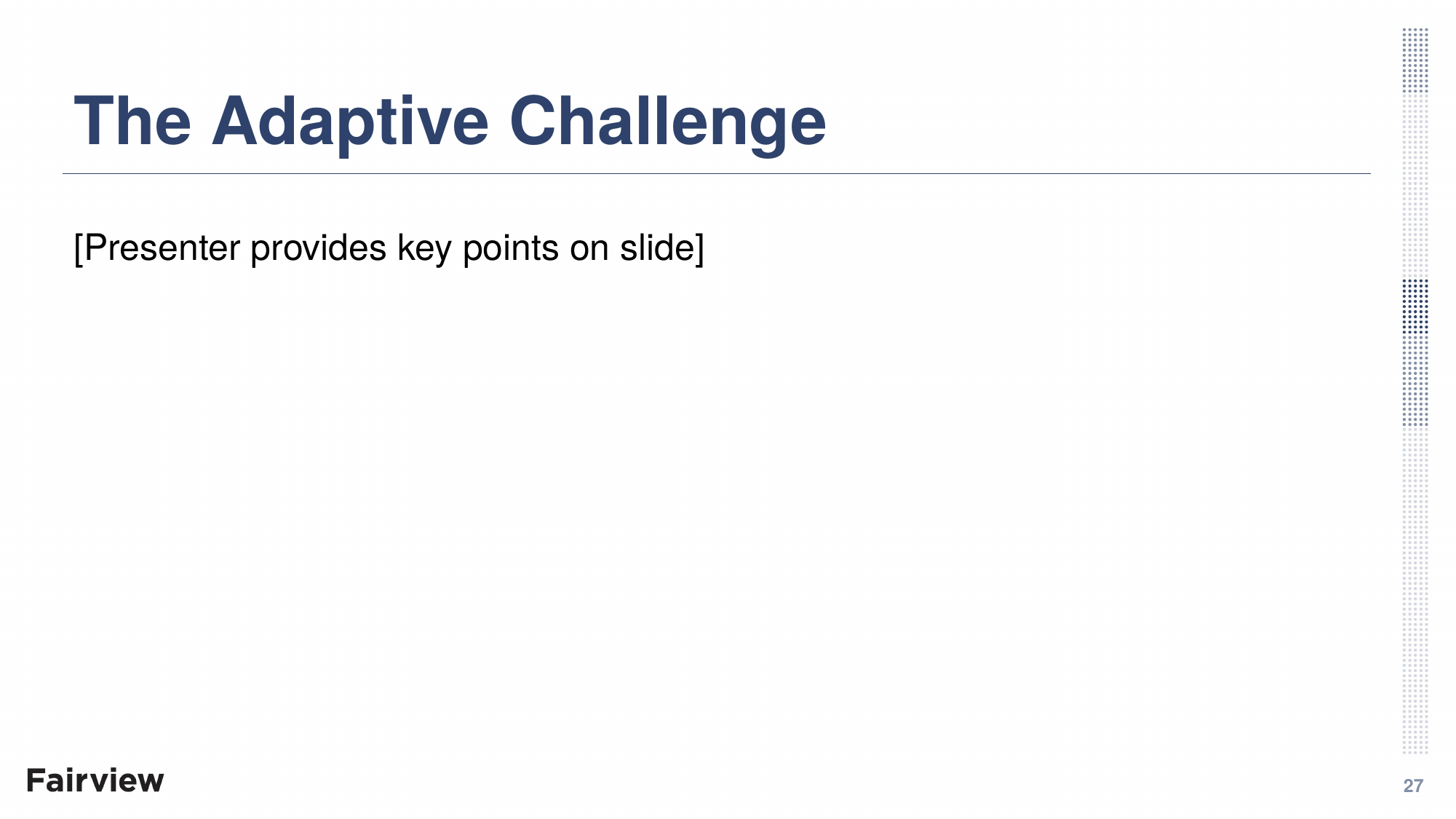

# The Adaptive Challenge
[Presenter provides key points on slide]

27